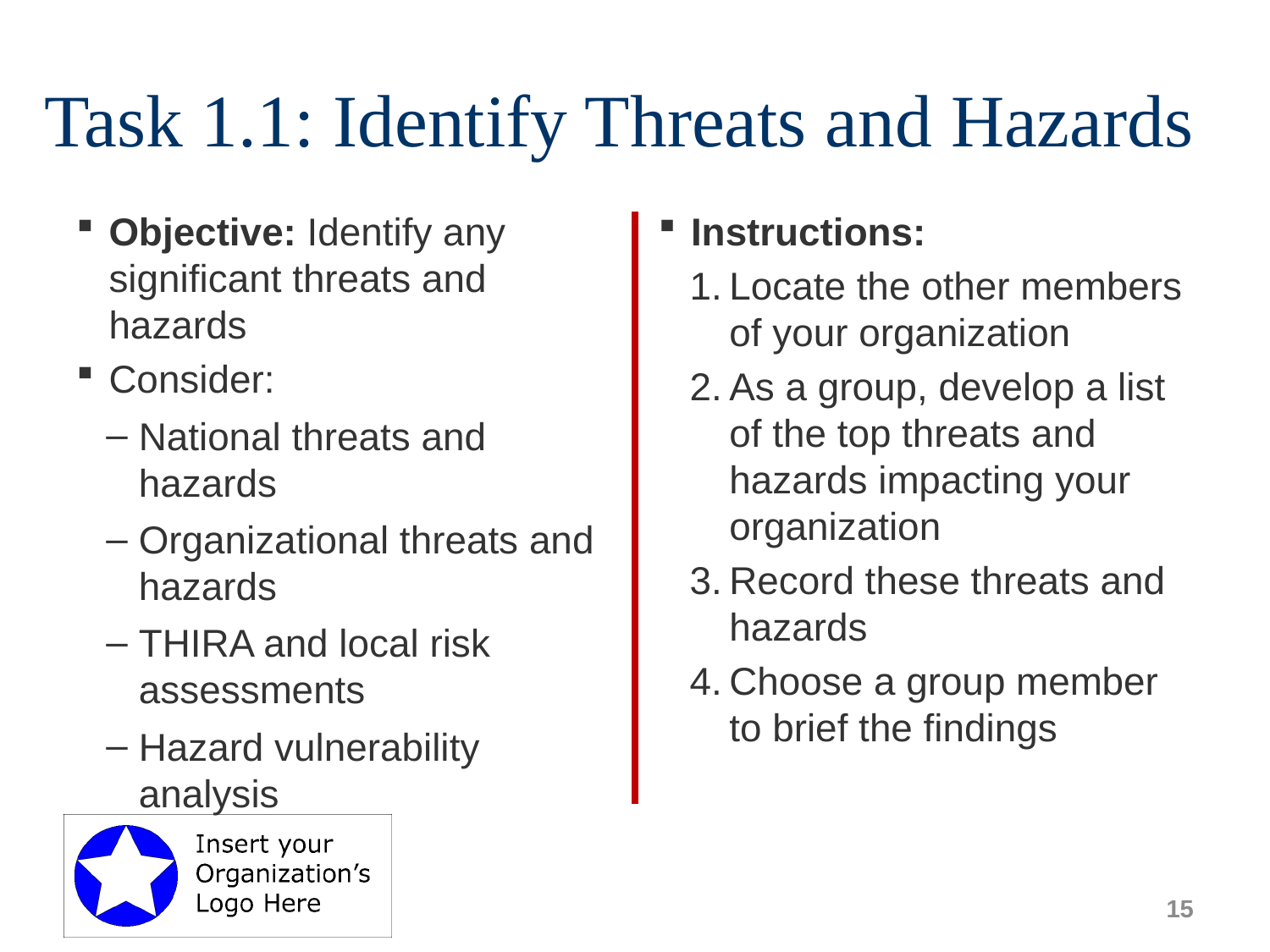

# Task 1.1: Identify Threats and Hazards
Objective: Identify any significant threats and hazards
Consider:
National threats and hazards
Organizational threats and hazards
THIRA and local risk assessments
Hazard vulnerability analysis
Instructions:
Locate the other members of your organization
As a group, develop a list of the top threats and hazards impacting your organization
Record these threats and hazards
Choose a group member to brief the findings
15